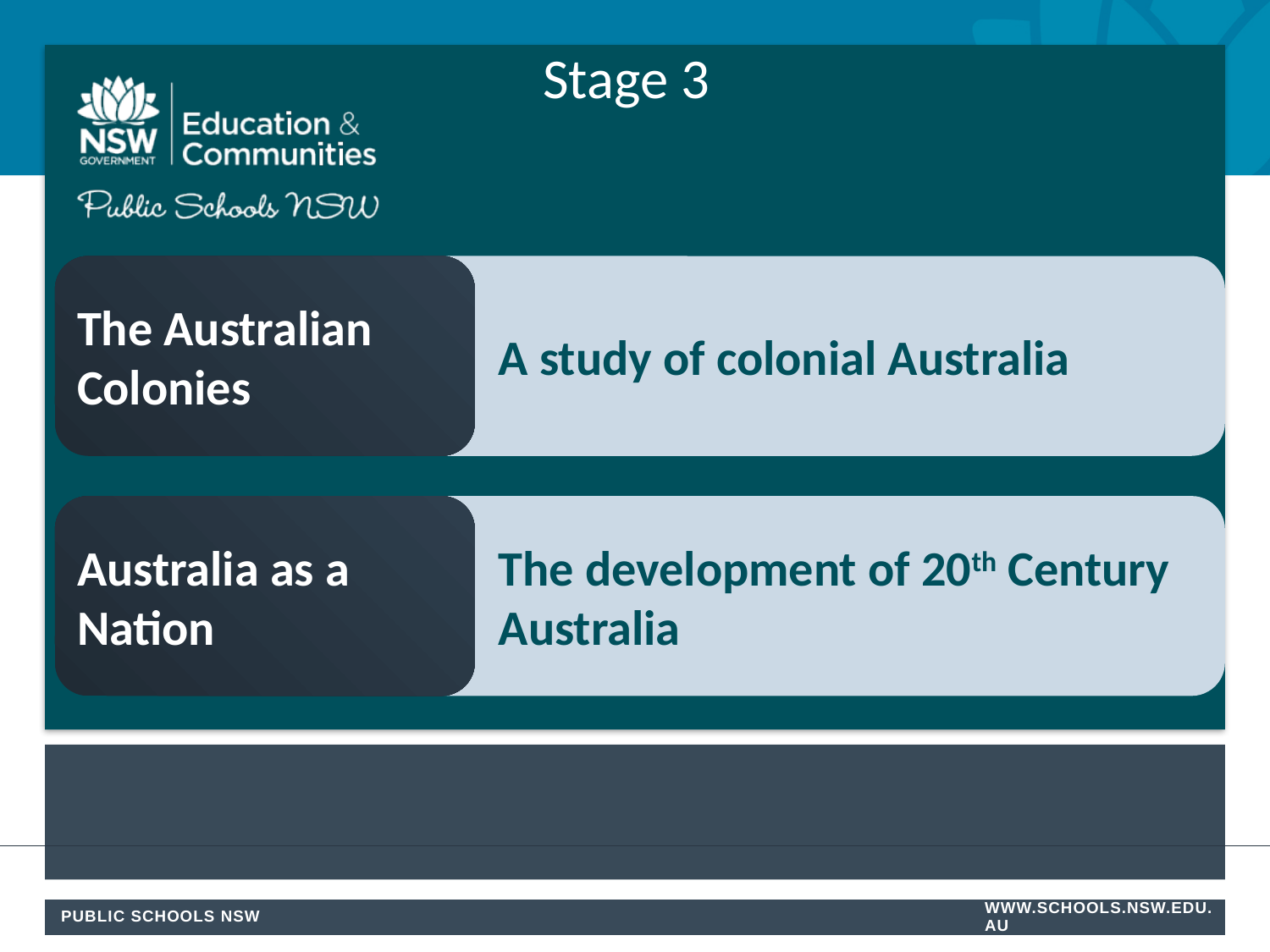

# Stage 3
The Australian Colonies
A study of colonial Australia
Australia as a Nation
The development of 20th Century Australia